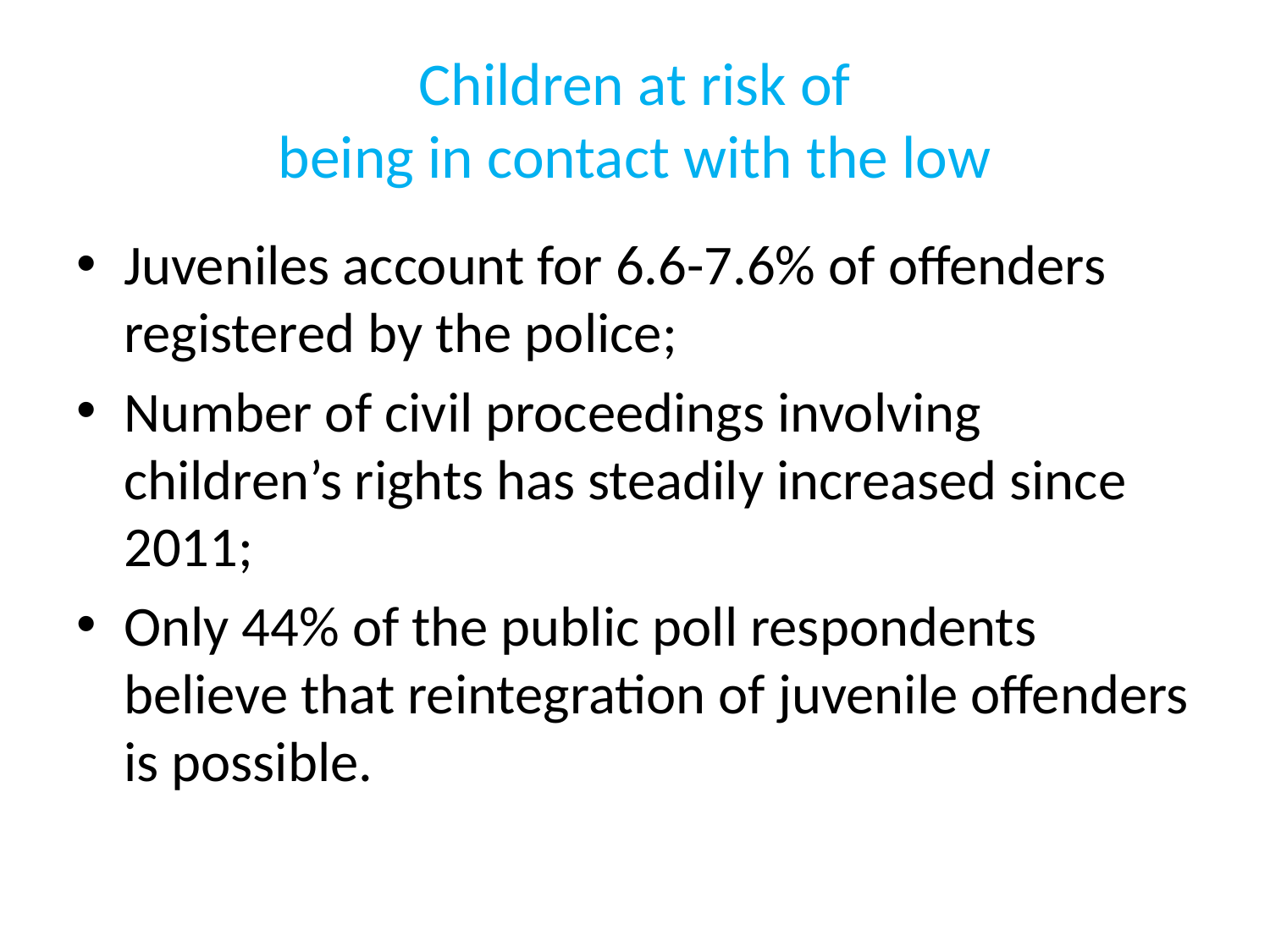

# Children at risk of being in contact with the low
Juveniles account for 6.6-7.6% of offenders registered by the police;
Number of civil proceedings involving children’s rights has steadily increased since 2011;
Only 44% of the public poll respondents believe that reintegration of juvenile offenders is possible.

		Sources: UNICEF BiH Researches on Juvenile Justice